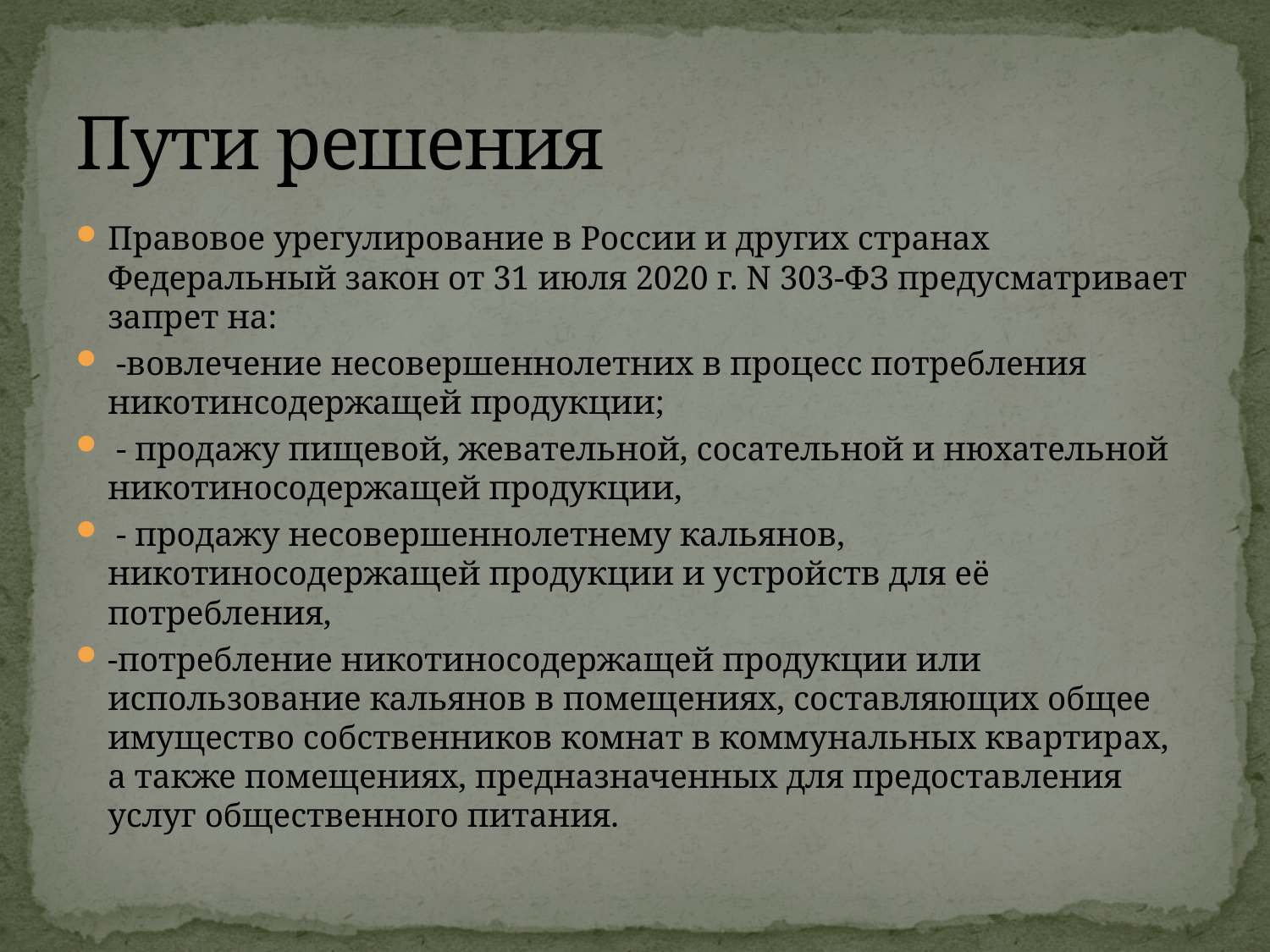

# Пути решения
Правовое урегулирование в России и других странах Федеральный закон от 31 июля 2020 г. N 303-ФЗ предусматривает запрет на:
 -вовлечение несовершеннолетних в процесс потребления никотинсодержащей продукции;
 - продажу пищевой, жевательной, сосательной и нюхательной никотиносодержащей продукции,
 - продажу несовершеннолетнему кальянов, никотиносодержащей продукции и устройств для её потребления,
-потребление никотиносодержащей продукции или использование кальянов в помещениях, составляющих общее имущество собственников комнат в коммунальных квартирах, а также помещениях, предназначенных для предоставления услуг общественного питания.